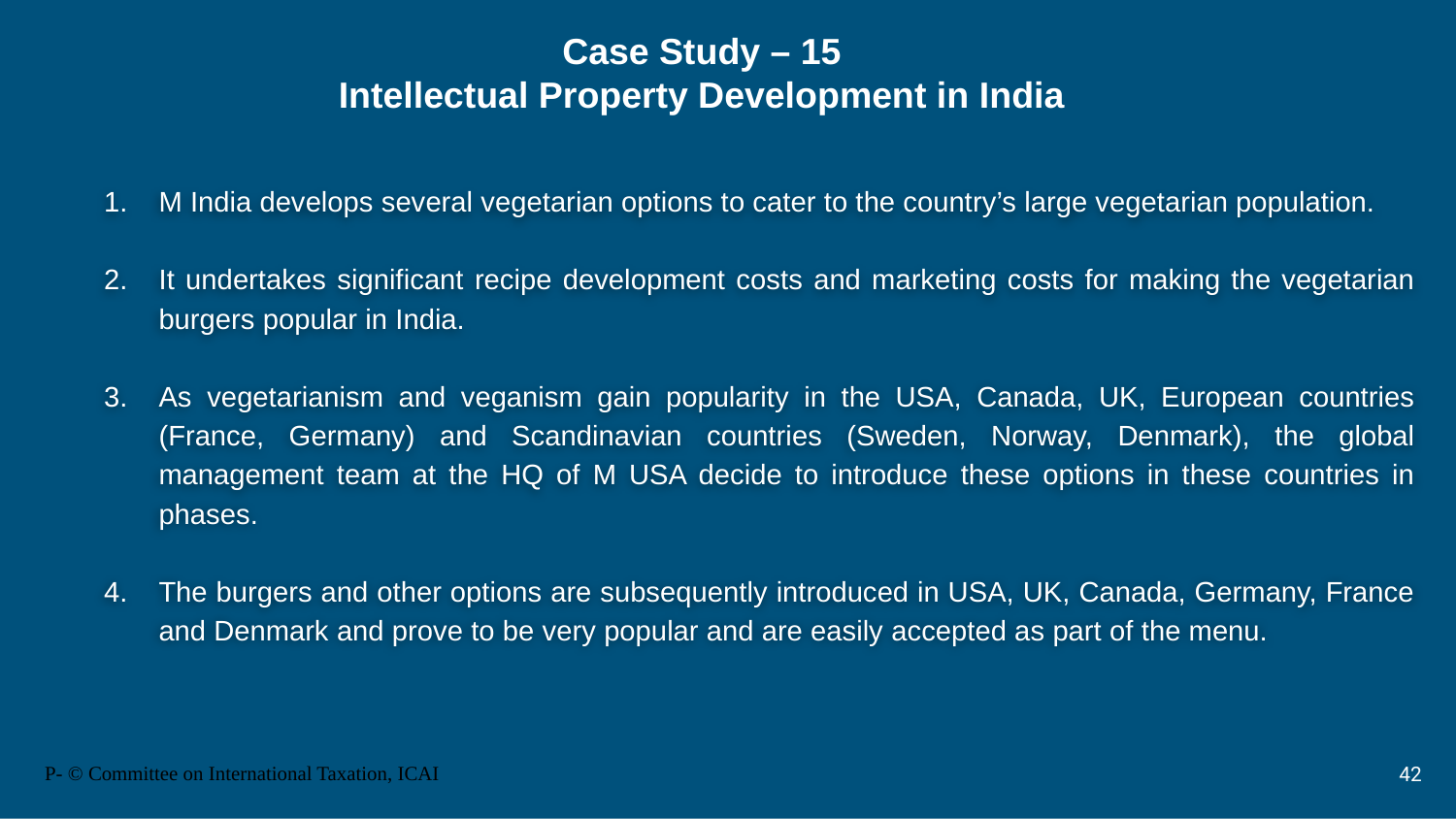

# Case Study – 15 Intellectual Property Development in India
M India develops several vegetarian options to cater to the country’s large vegetarian population.

It undertakes significant recipe development costs and marketing costs for making the vegetarian burgers popular in India.

As vegetarianism and veganism gain popularity in the USA, Canada, UK, European countries (France, Germany) and Scandinavian countries (Sweden, Norway, Denmark), the global management team at the HQ of M USA decide to introduce these options in these countries in phases.

The burgers and other options are subsequently introduced in USA, UK, Canada, Germany, France and Denmark and prove to be very popular and are easily accepted as part of the menu.
42
P- © Committee on International Taxation, ICAI